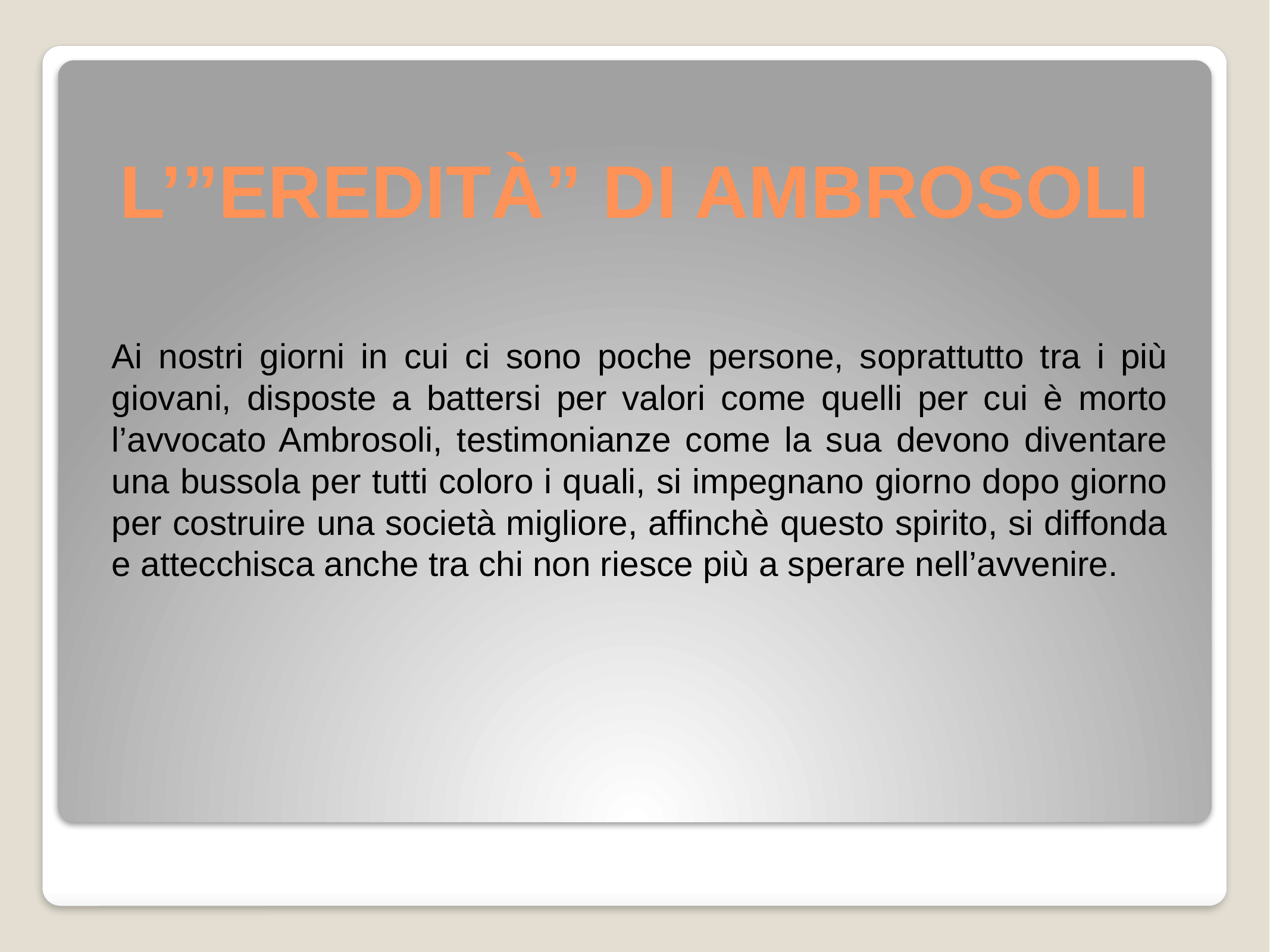

# L’”EREDITÀ” DI AMBROSOLI
Ai nostri giorni in cui ci sono poche persone, soprattutto tra i più giovani, disposte a battersi per valori come quelli per cui è morto l’avvocato Ambrosoli, testimonianze come la sua devono diventare una bussola per tutti coloro i quali, si impegnano giorno dopo giorno per costruire una società migliore, affinchè questo spirito, si diffonda e attecchisca anche tra chi non riesce più a sperare nell’avvenire.